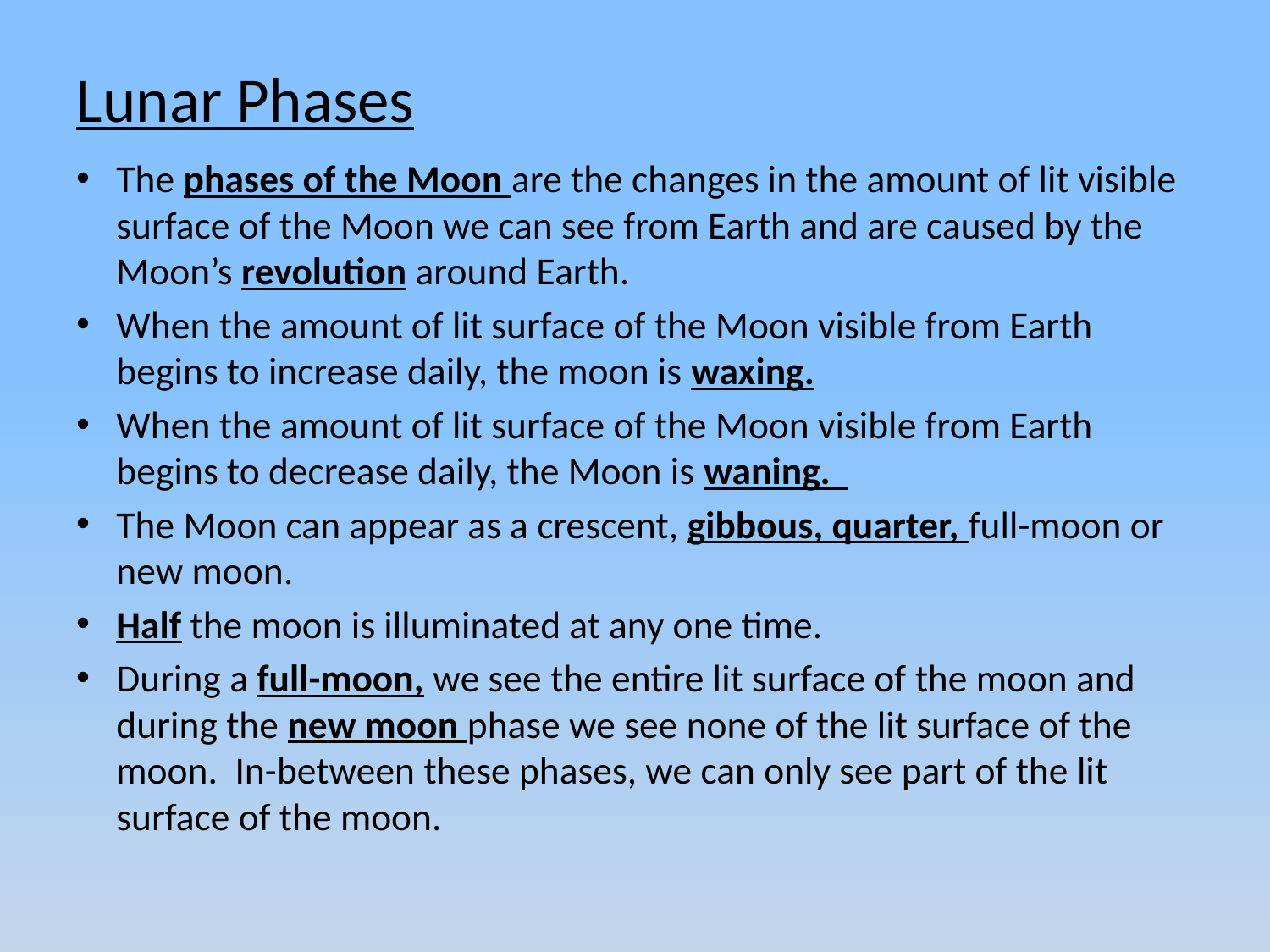

Lunar Phases
The phases of the Moon are the changes in the amount of lit visible surface of the Moon we can see from Earth and are caused by the Moon’s revolution around Earth.
When the amount of lit surface of the Moon visible from Earth begins to increase daily, the moon is waxing.
When the amount of lit surface of the Moon visible from Earth begins to decrease daily, the Moon is waning.
The Moon can appear as a crescent, gibbous, quarter, full-moon or new moon.
Half the moon is illuminated at any one time.
During a full-moon, we see the entire lit surface of the moon and during the new moon phase we see none of the lit surface of the moon.  In-between these phases, we can only see part of the lit surface of the moon.